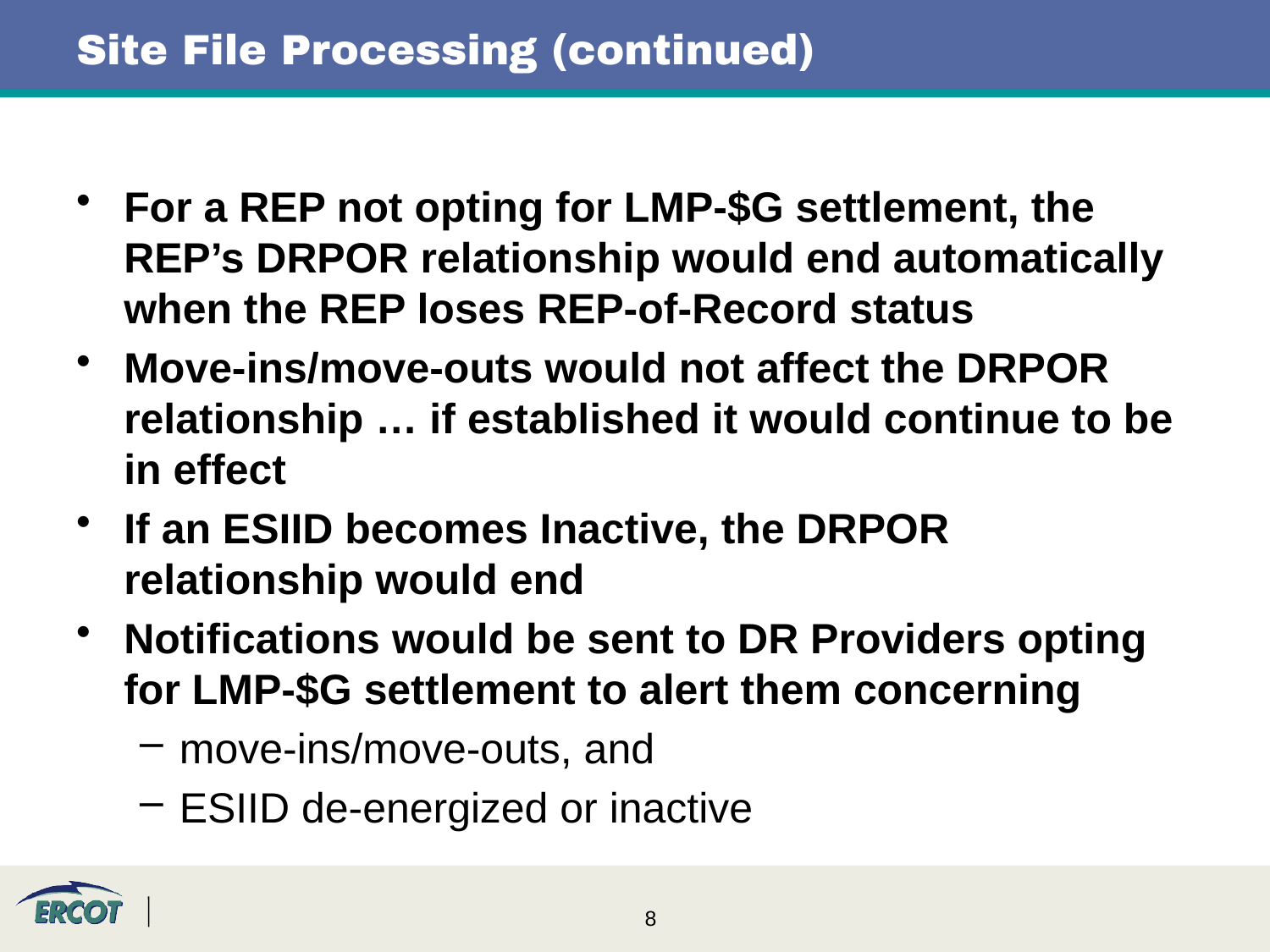

# Site File Processing (continued)

For a REP not opting for LMP-$G settlement, the REP’s DRPOR relationship would end automatically when the REP loses REP-of-Record status
Move-ins/move-outs would not affect the DRPOR relationship … if established it would continue to be in effect
If an ESIID becomes Inactive, the DRPOR relationship would end
Notifications would be sent to DR Providers opting for LMP-$G settlement to alert them concerning
move-ins/move-outs, and
ESIID de-energized or inactive